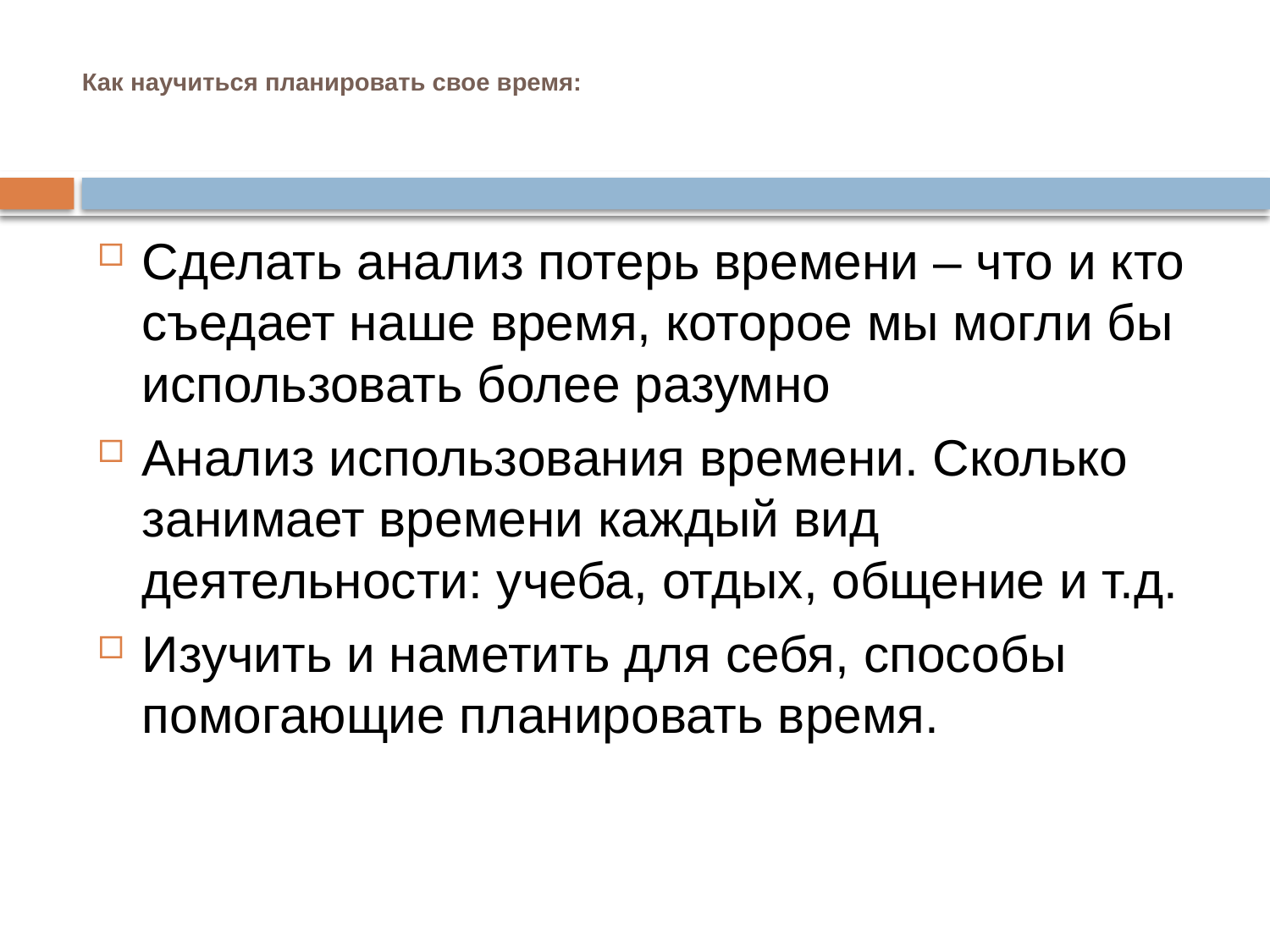

# Как научиться планировать свое время:
Сделать анализ потерь времени – что и кто съедает наше время, которое мы могли бы использовать более разумно
Анализ использования времени. Сколько занимает времени каждый вид деятельности: учеба, отдых, общение и т.д.
Изучить и наметить для себя, способы помогающие планировать время.